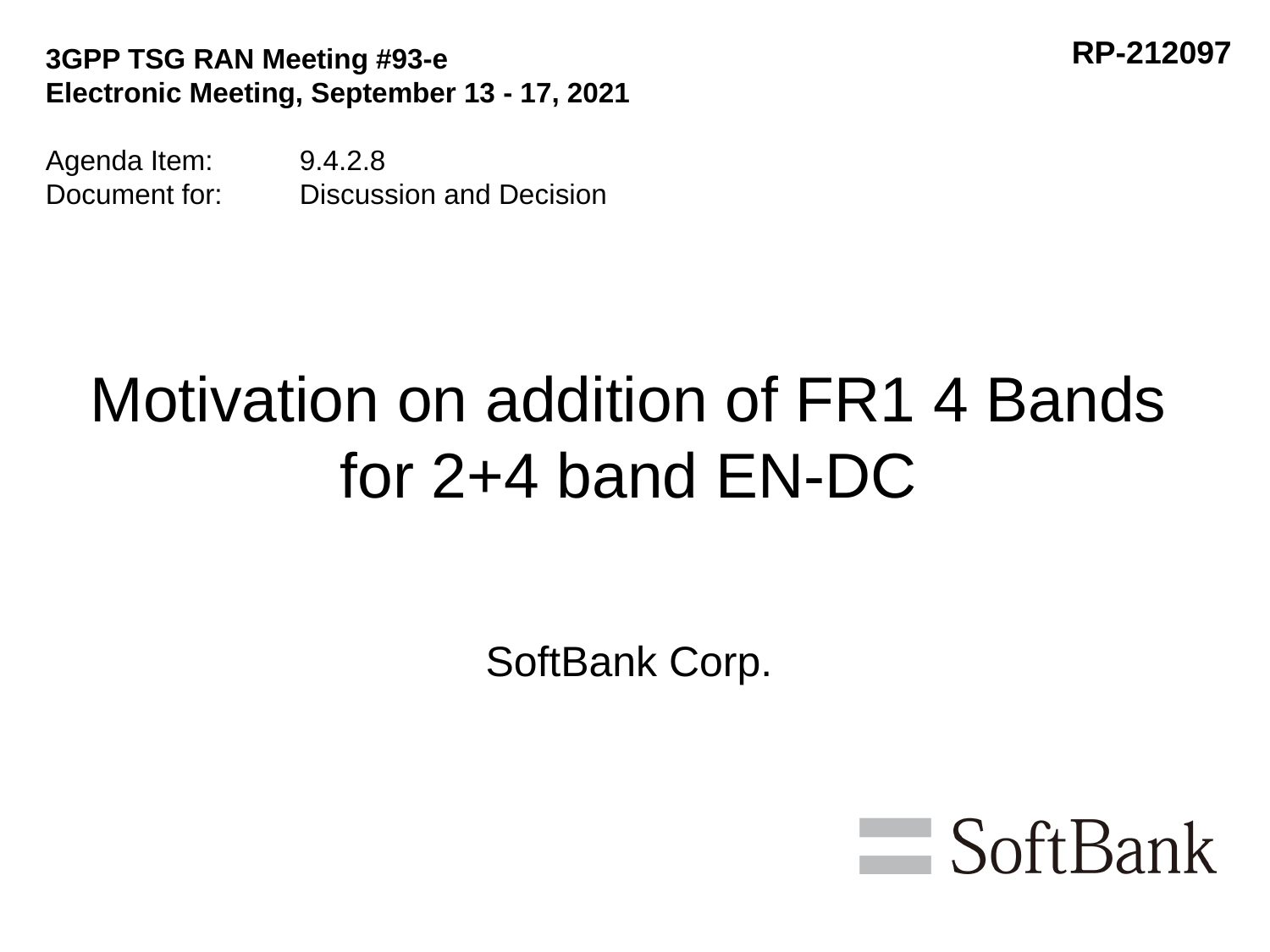

RP-212097
3GPP TSG RAN Meeting #93-e
Electronic Meeting, September 13 - 17, 2021

Agenda Item:	9.4.2.8
Document for:	Discussion and Decision
# Motivation on addition of FR1 4 Bands for 2+4 band EN-DC
SoftBank Corp.